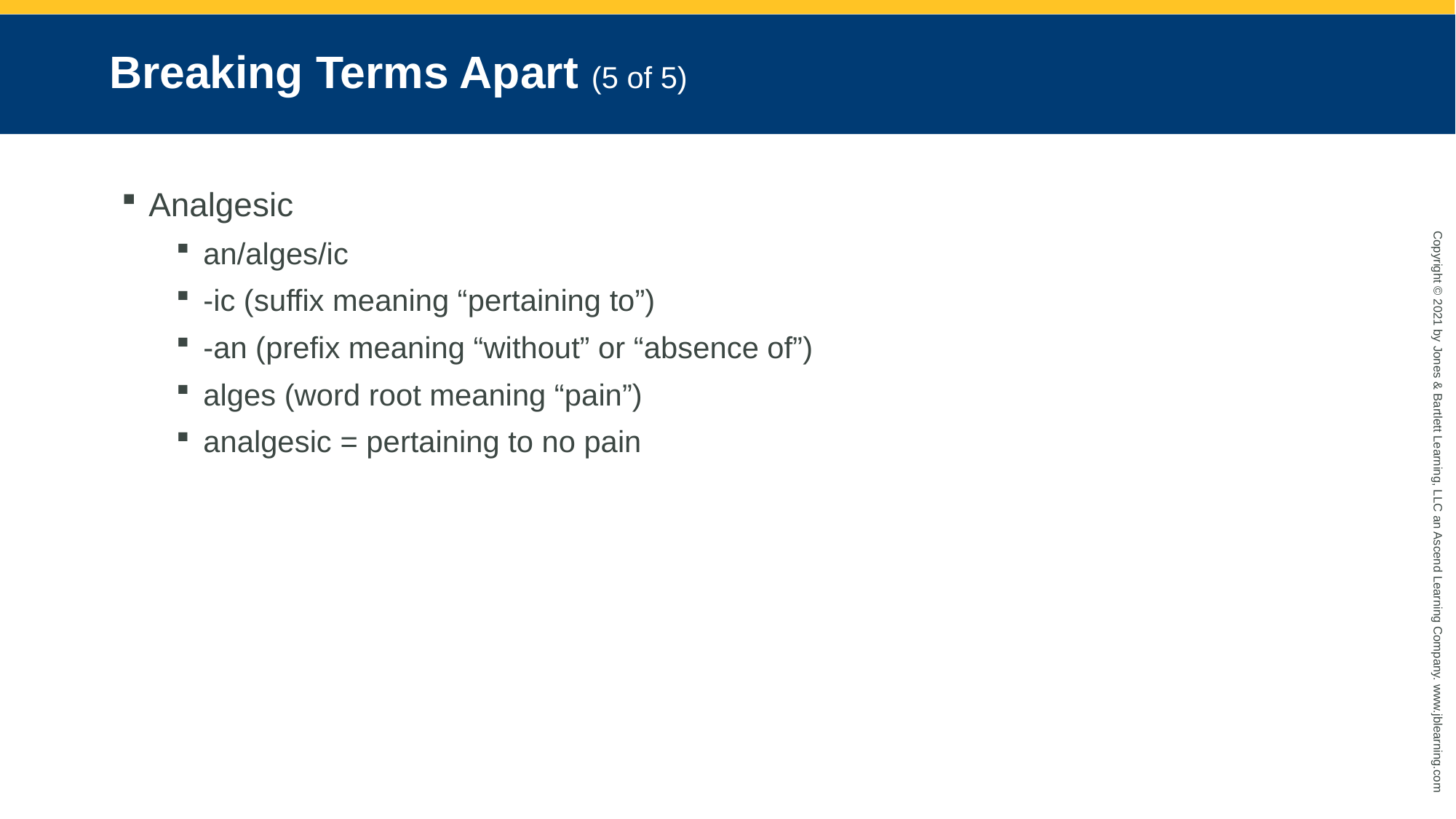

# Breaking Terms Apart (5 of 5)
Analgesic
an/alges/ic
-ic (suffix meaning “pertaining to”)
-an (prefix meaning “without” or “absence of”)
alges (word root meaning “pain”)
analgesic = pertaining to no pain